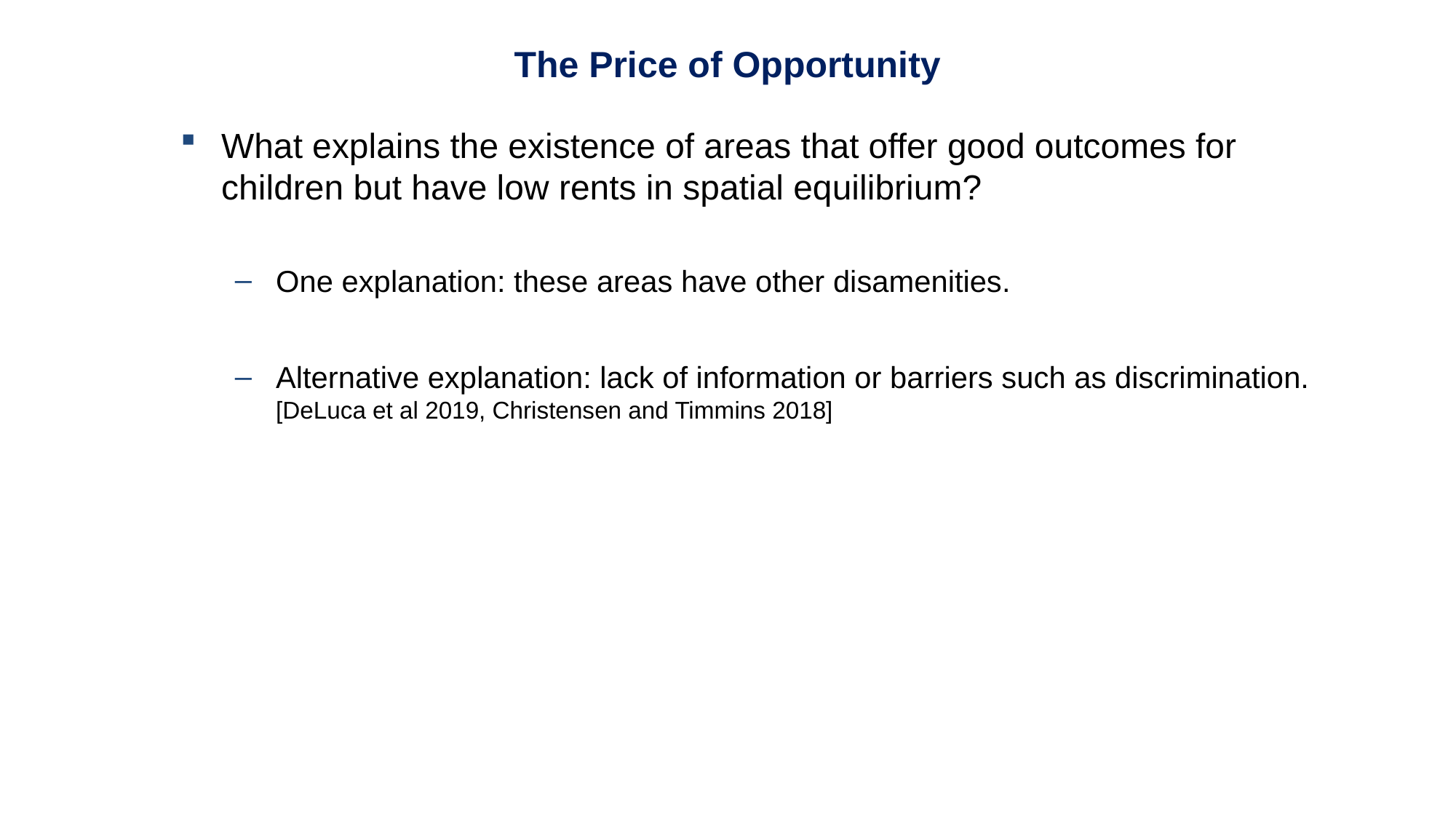

The Price of Opportunity
What explains the existence of areas that offer good outcomes for children but have low rents in spatial equilibrium?

One explanation: these areas have other disamenities.

Alternative explanation: lack of information or barriers such as discrimination.
[DeLuca et al 2019, Christensen and Timmins 2018]